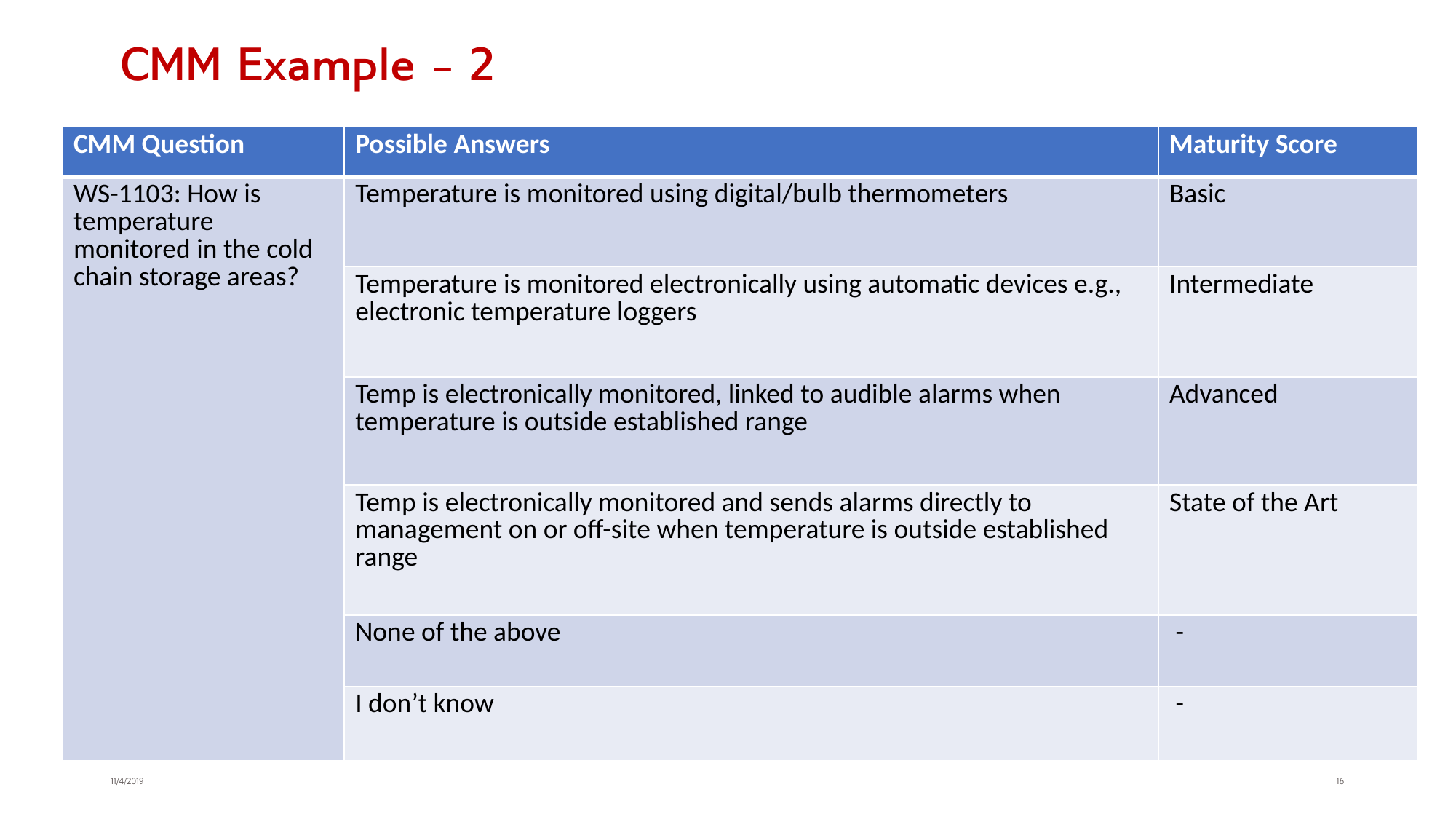

# CMM Example – 2
| CMM Question | Possible Answers | Maturity Score |
| --- | --- | --- |
| WS-1103: How is temperature monitored in the cold chain storage areas? | Temperature is monitored using digital/bulb thermometers | Basic |
|  | Temperature is monitored electronically using automatic devices e.g., electronic temperature loggers | Intermediate |
|  | Temp is electronically monitored, linked to audible alarms when temperature is outside established range | Advanced |
|  | Temp is electronically monitored and sends alarms directly to management on or off-site when temperature is outside established range | State of the Art |
|  | None of the above | - |
|  | I don’t know | - |
11/4/2019
16